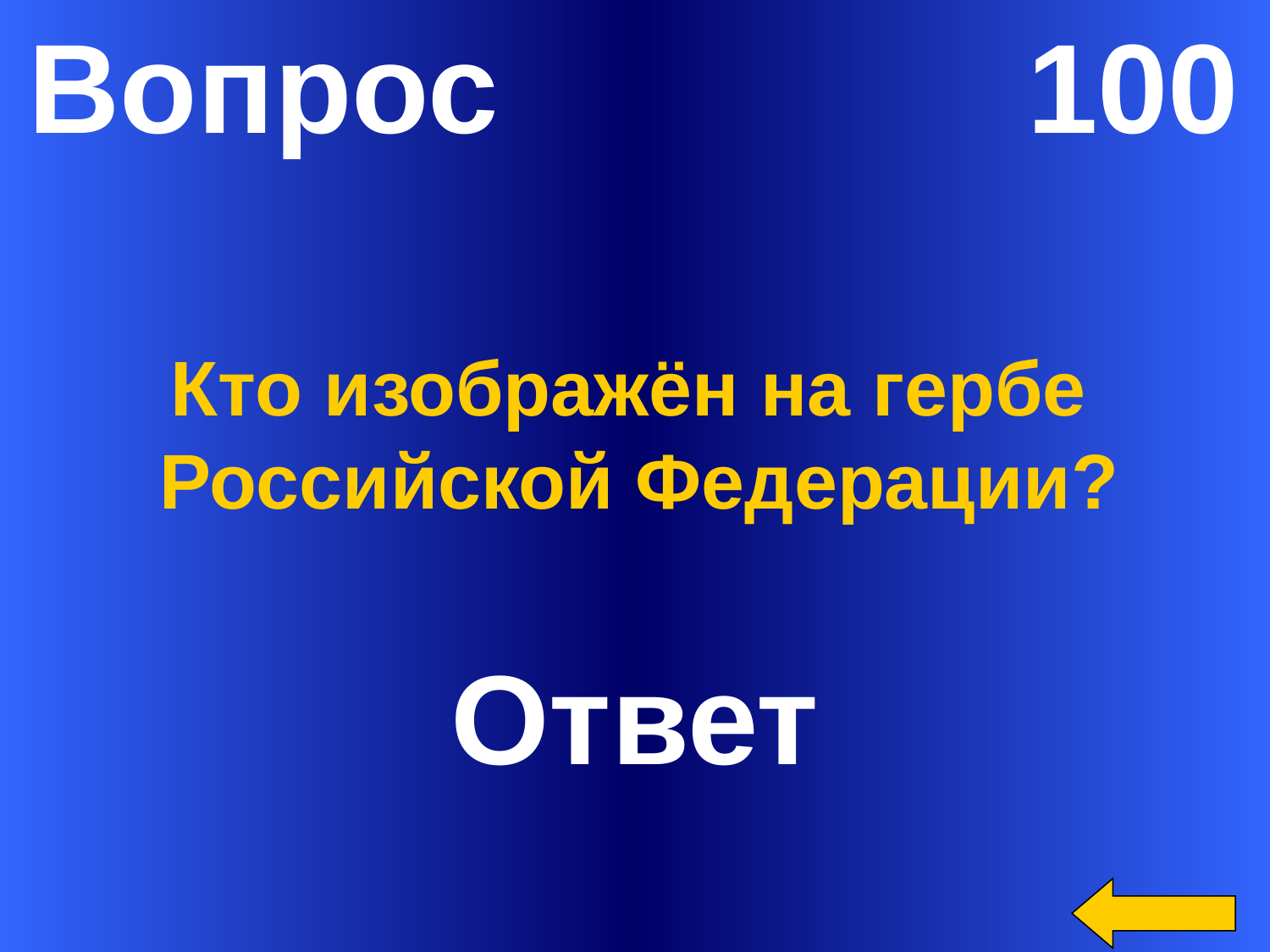

Вопрос               100
Кто изображён на гербе
Российской Федерации?
Ответ